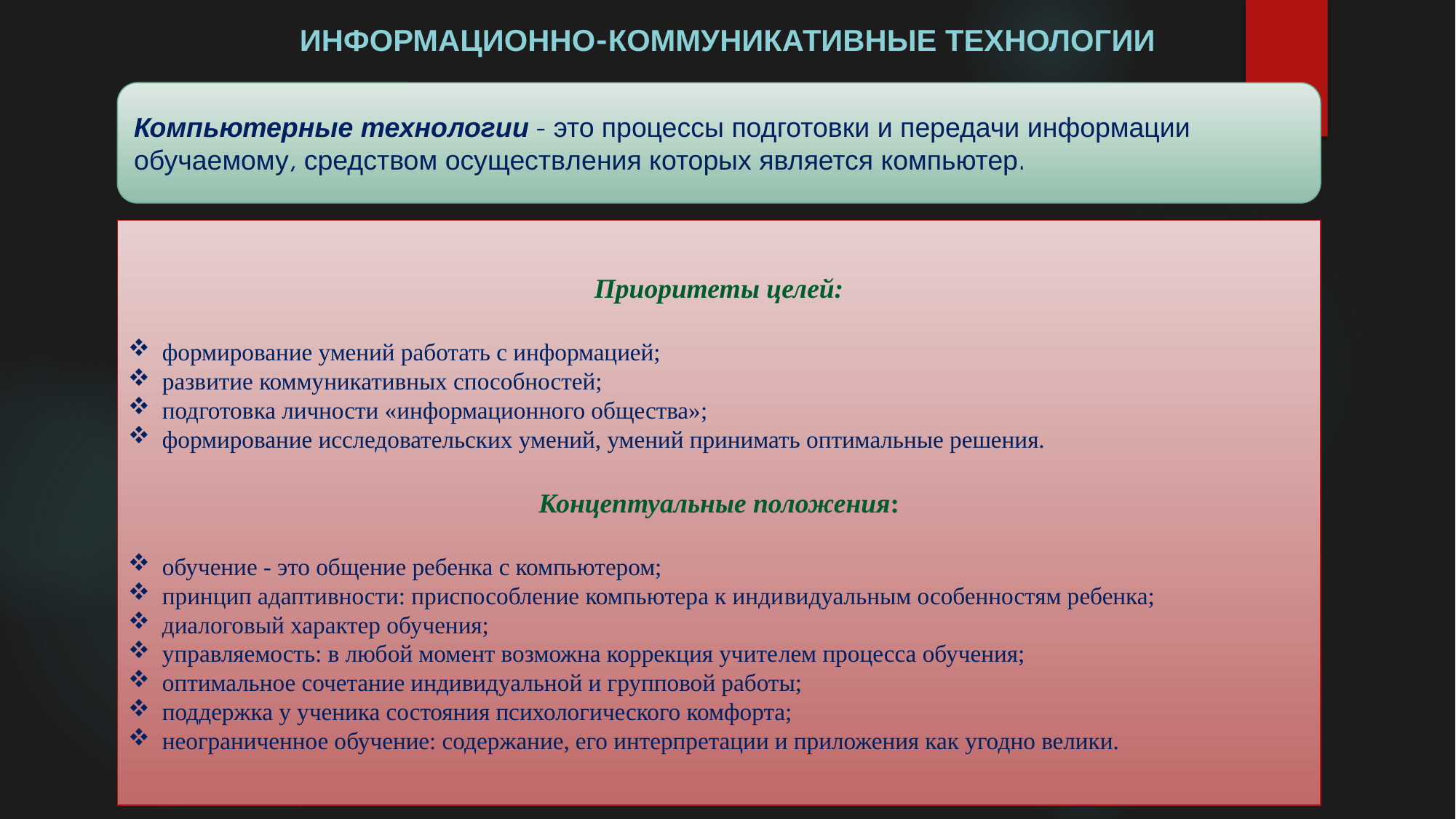

# ИНФОРМАЦИОННО-КОММУНИКАТИВНЫЕ ТЕХНОЛОГИИ
Компьютерные технологии - это процессы под­готовки и передачи информации обучаемому, средством осуществ­ления которых является компьютер.
Приоритеты целей:

формирование умений работать с информацией;
развитие коммуникативных способностей;
подготовка личности «информационного общества»;
формирование исследовательских умений, умений принимать оптимальные решения.

Концептуальные положения:

обучение - это общение ребенка с компьютером;
принцип адаптивности: приспособление компьютера к инди­видуальным особенностям ребенка;
диалоговый характер обучения;
управляемость: в любой момент возможна коррекция учите­лем процесса обучения;
оптимальное сочетание индивидуальной и групповой работы;
поддержка у ученика состояния психологического комфорта;
неограниченное обучение: содержание, его интерпретации и приложения как угодно велики.